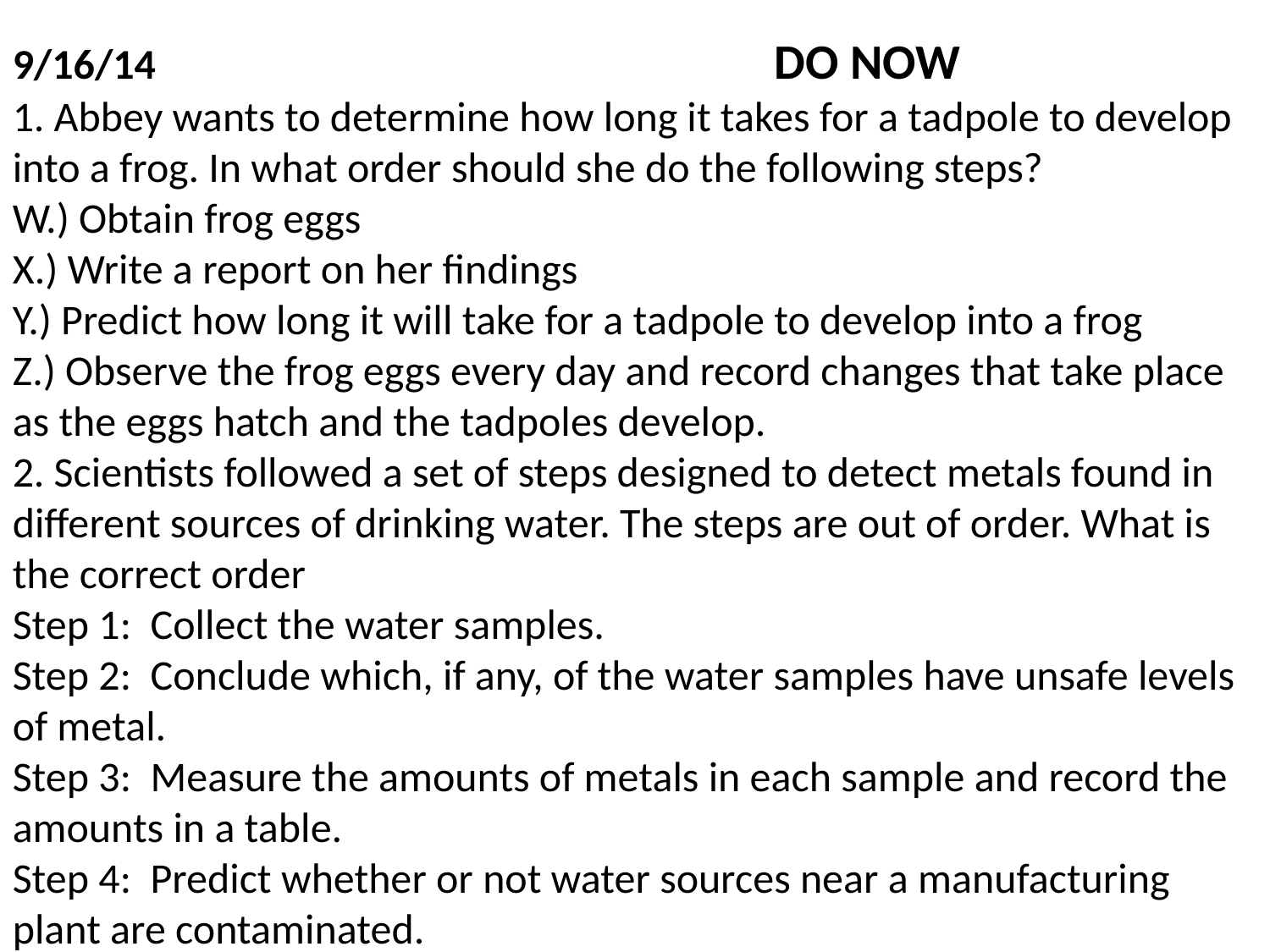

9/16/14					DO NOW
1. Abbey wants to determine how long it takes for a tadpole to develop into a frog. In what order should she do the following steps?
W.) Obtain frog eggs
X.) Write a report on her findings
Y.) Predict how long it will take for a tadpole to develop into a frog
Z.) Observe the frog eggs every day and record changes that take place as the eggs hatch and the tadpoles develop.
2. Scientists followed a set of steps designed to detect metals found in different sources of drinking water. The steps are out of order. What is the correct order
Step 1:  Collect the water samples.
Step 2:  Conclude which, if any, of the water samples have unsafe levels of metal.
Step 3:  Measure the amounts of metals in each sample and record the amounts in a table.
Step 4:  Predict whether or not water sources near a manufacturing plant are contaminated.